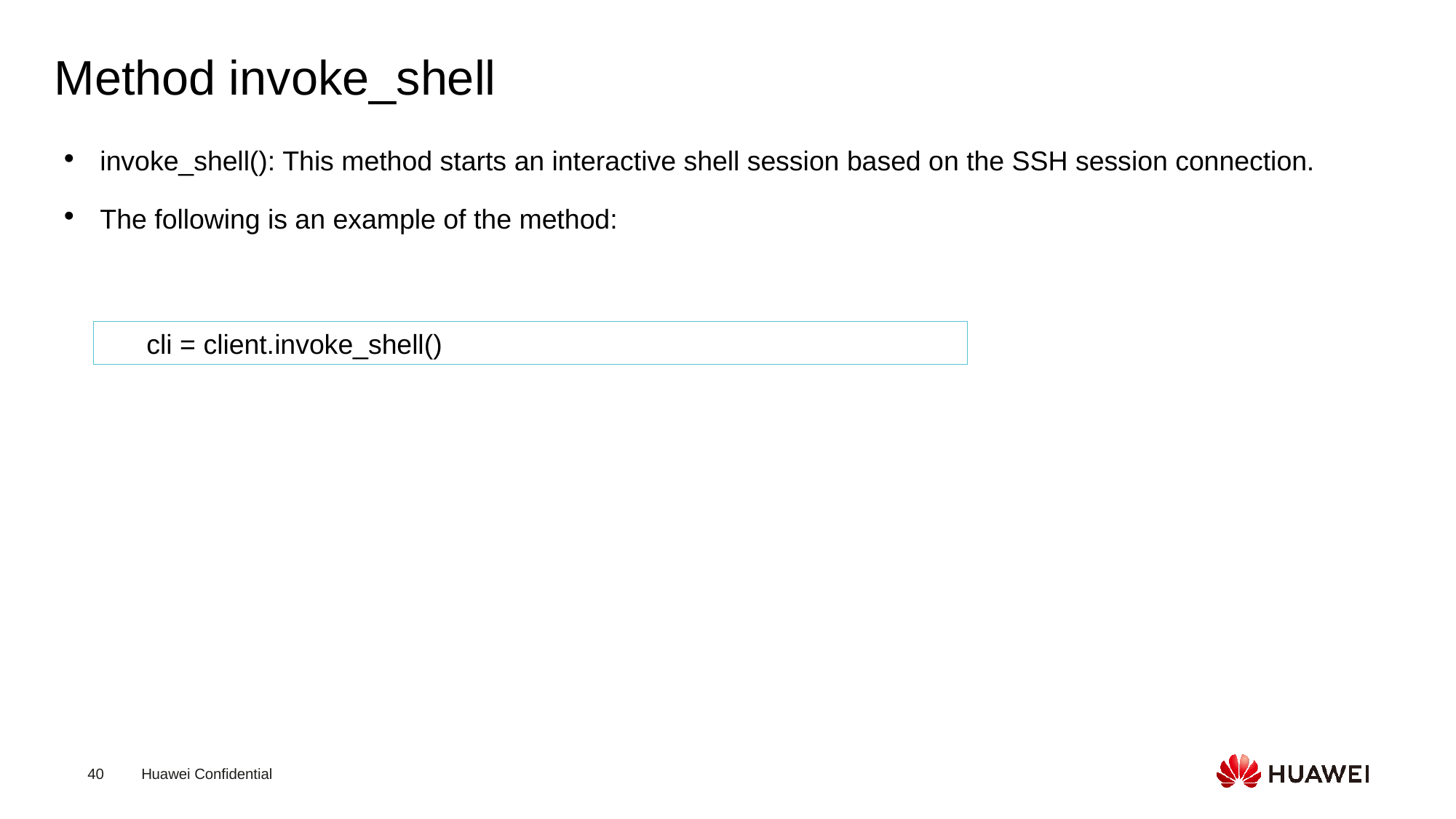

# Method invoke_shell
invoke_shell(): This method starts an interactive shell session based on the SSH session connection.
The following is an example of the method:
cli = client.invoke_shell()